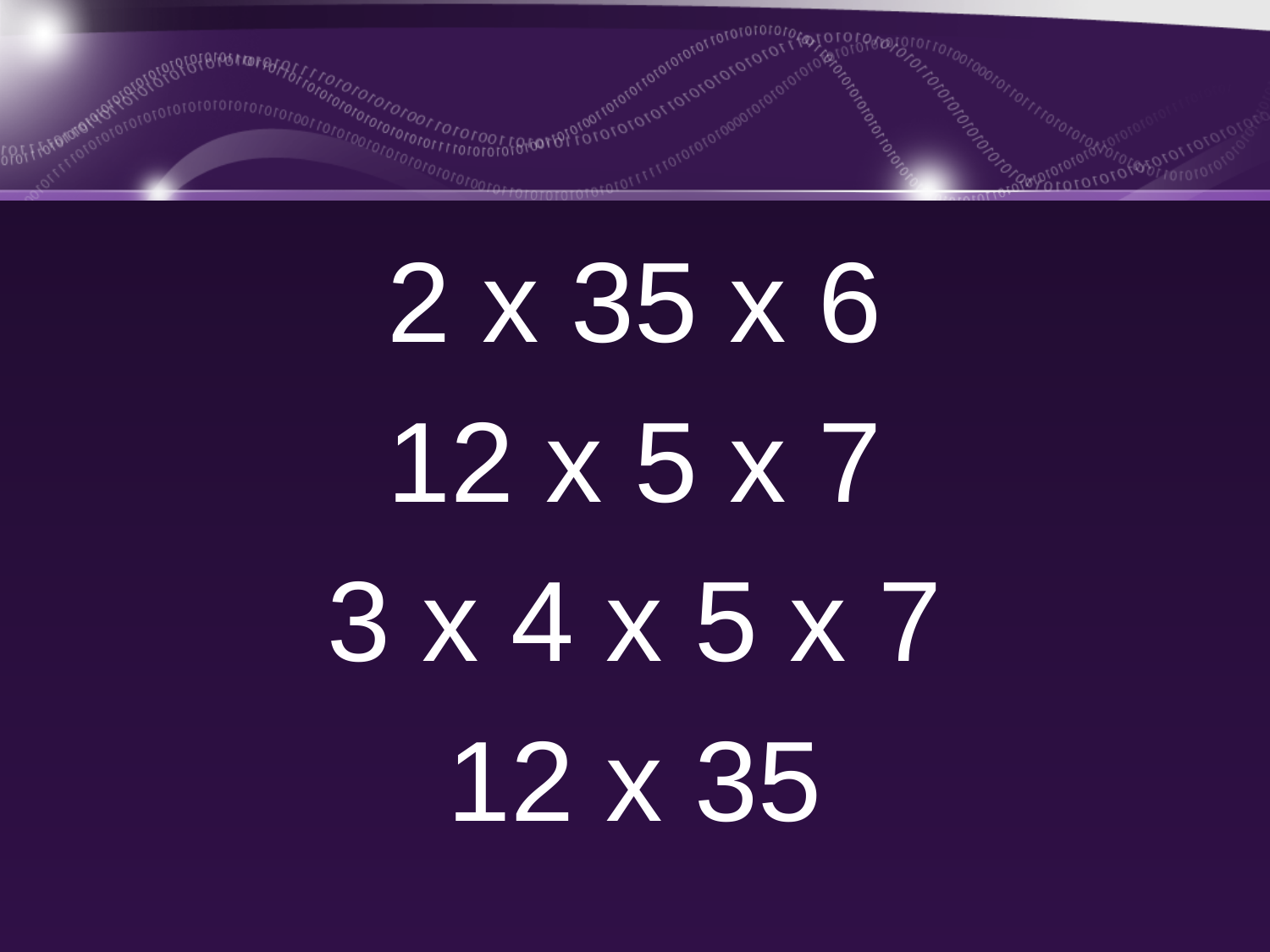

2 x 35 x 6
12 x 5 x 7
3 x 4 x 5 x 7
12 x 35